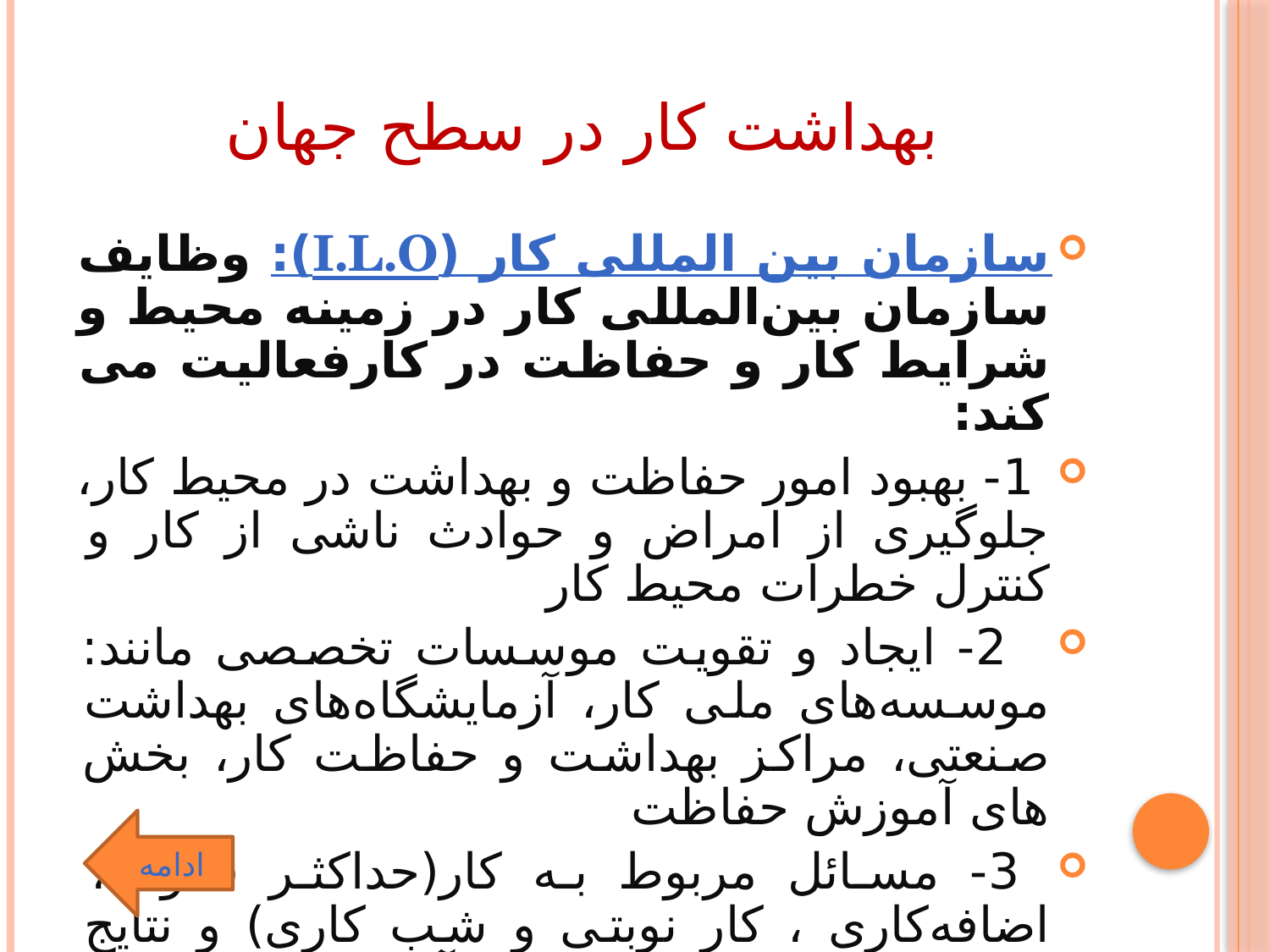

# بهداشت کار در سطح جهان
سازمان بین المللی کار (I.L.O): وظایف سازمان بین‌المللی كار در زمینه محیط و شرایط كار و حفاظت در كارفعالیت می کند:
 1- بهبود امور حفاظت و بهداشت در محیط كار، جلوگیری از امراض و حوادث ناشی از كار و كنترل خطرات محیط كار
  2- ایجاد و تقویت موسسات تخصصی مانند: موسسه‌های ملی كار، آزمایشگاه‌های بهداشت صنعتی، مراكز بهداشت و حفاظت كار، بخش های آموزش حفاظت
 3- مسائل مربوط به كار(حداكثر قانونی، اضافه‌كاری ، كار نوبتی و شب كاری) و نتایج پزشكی ،اقتصادی و اجتماعی آنها
 4- تعیین محتوای شغلی
ادامه